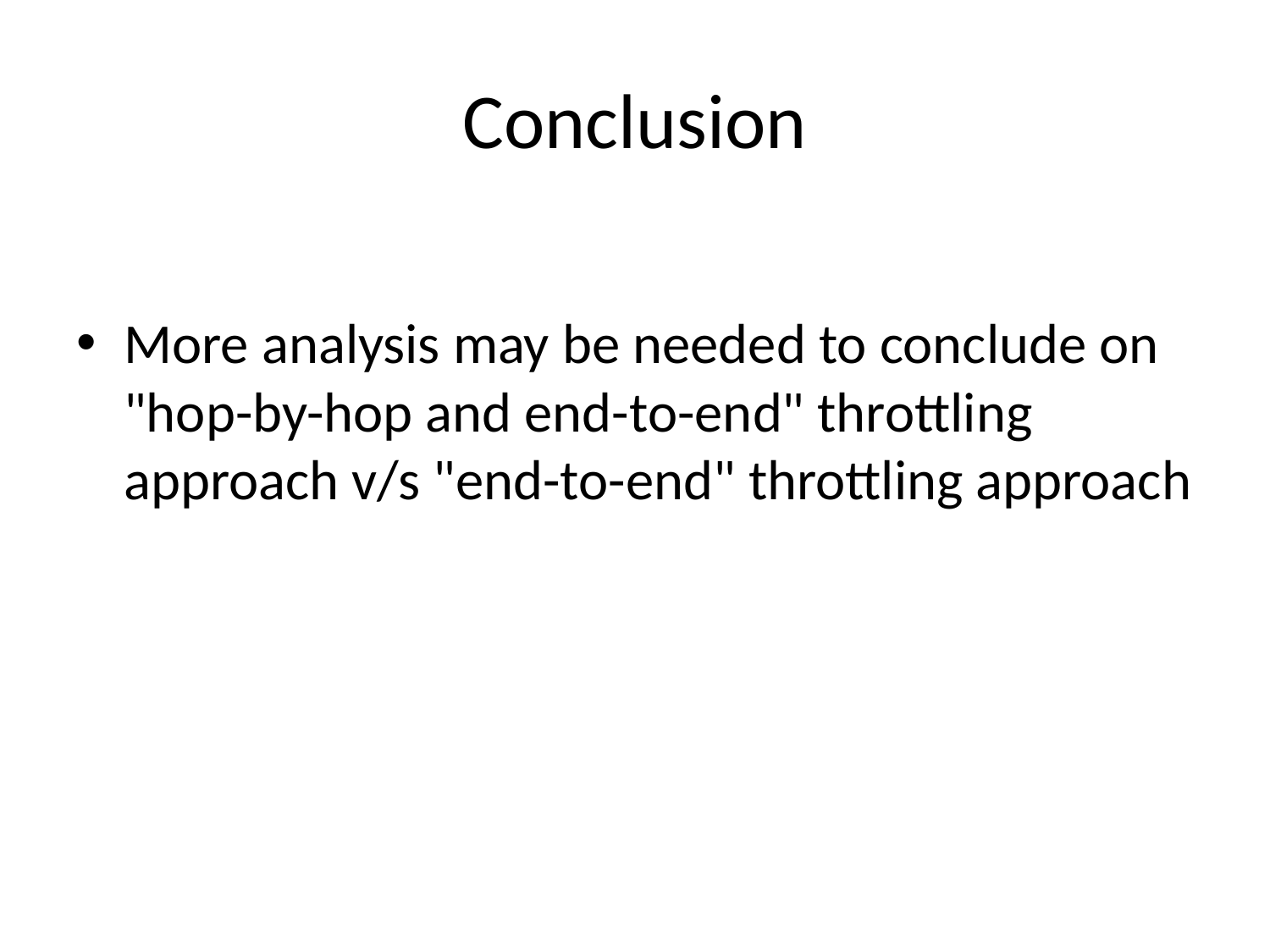

# Conclusion

More analysis may be needed to conclude on "hop-by-hop and end-to-end" throttling approach v/s "end-to-end" throttling approach